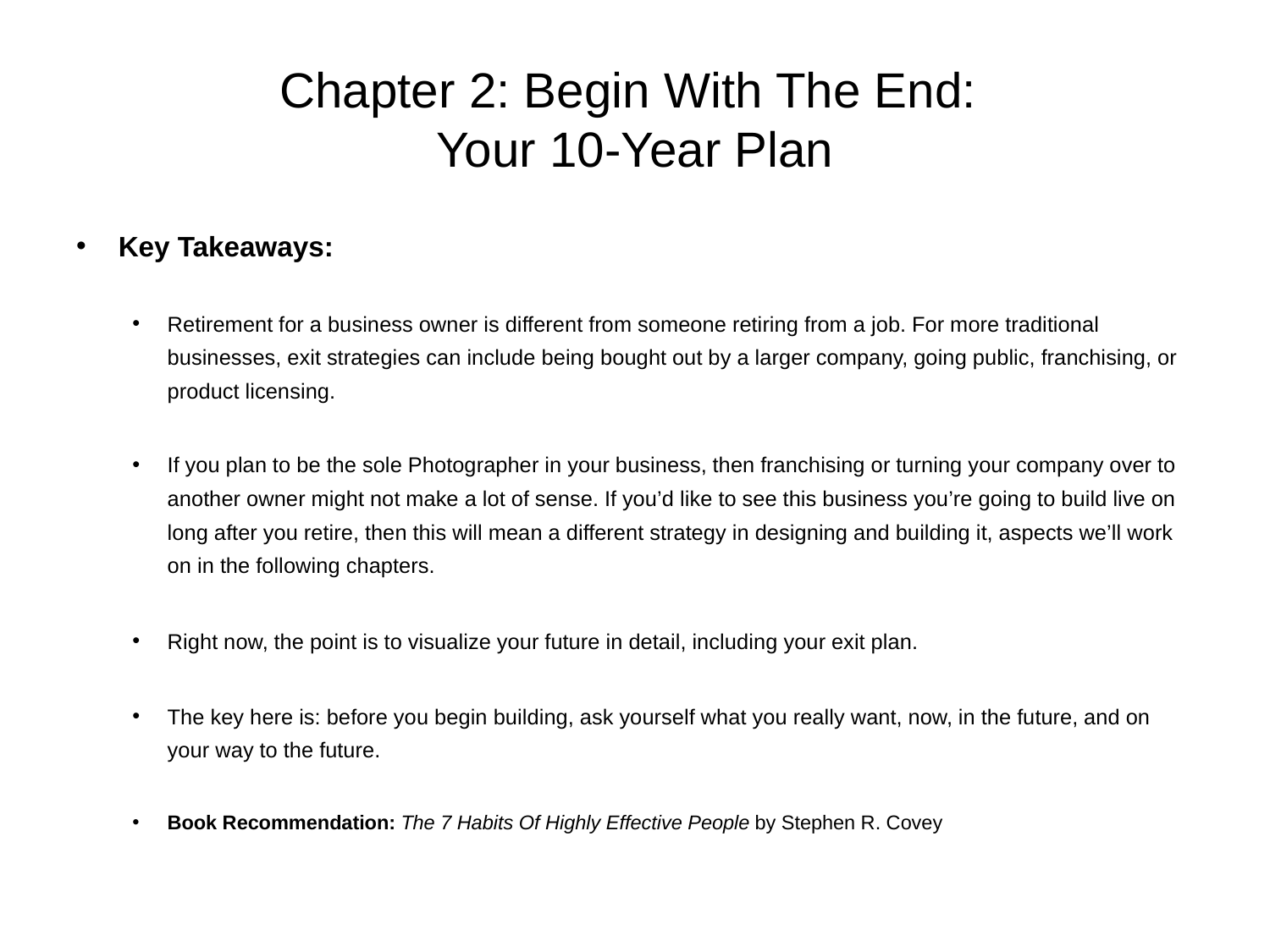

# Chapter 2: Begin With The End: Your 10-Year Plan
Key Takeaways:

Retirement for a business owner is different from someone retiring from a job. For more traditional businesses, exit strategies can include being bought out by a larger company, going public, franchising, or product licensing.

If you plan to be the sole Photographer in your business, then franchising or turning your company over to another owner might not make a lot of sense. If you’d like to see this business you’re going to build live on long after you retire, then this will mean a different strategy in designing and building it, aspects we’ll work on in the following chapters.

Right now, the point is to visualize your future in detail, including your exit plan.

The key here is: before you begin building, ask yourself what you really want, now, in the future, and on your way to the future.

Book Recommendation: The 7 Habits Of Highly Effective People by Stephen R. Covey